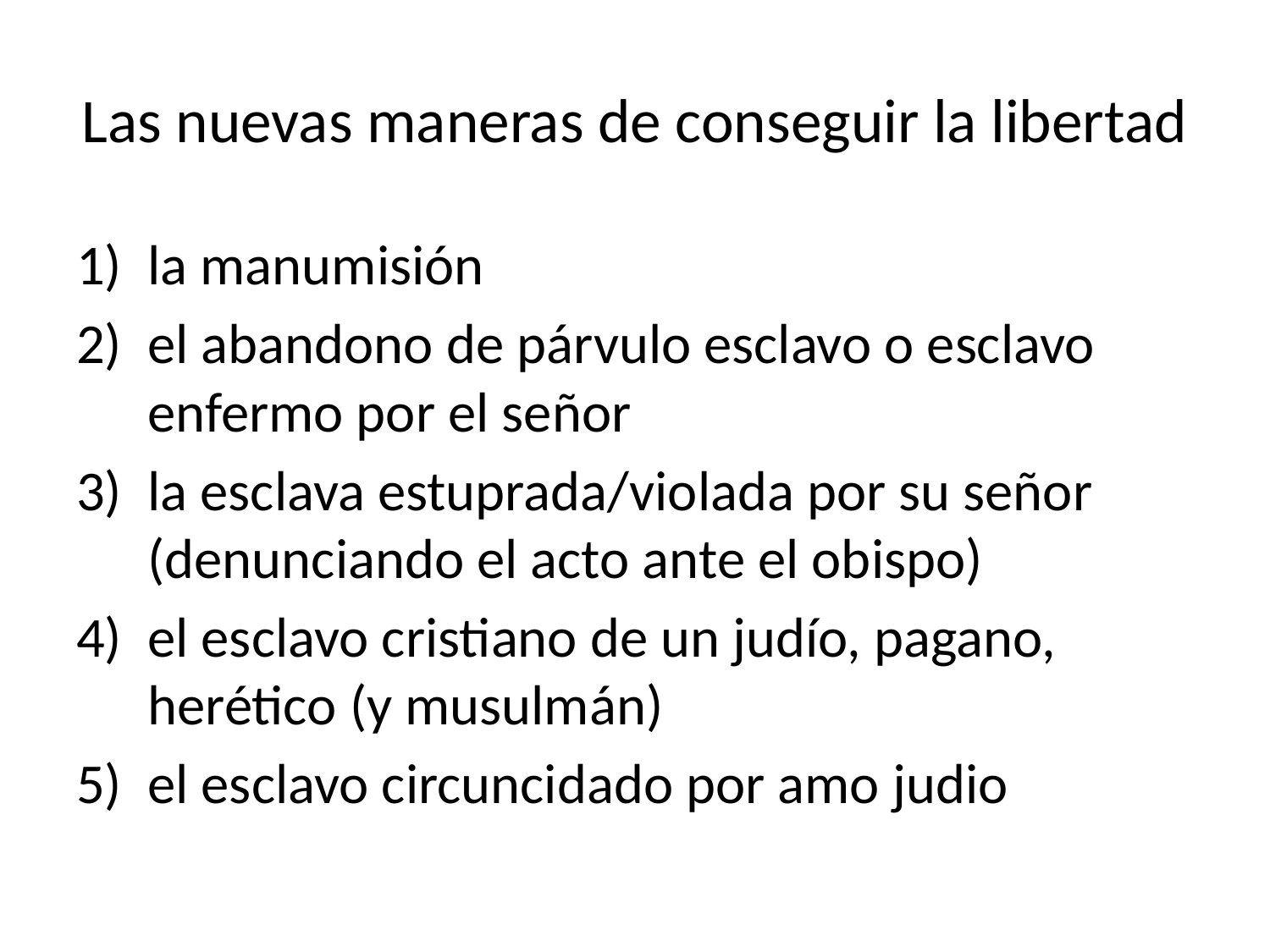

# Las nuevas maneras de conseguir la libertad
la manumisión
el abandono de párvulo esclavo o esclavo enfermo por el señor
la esclava estuprada/violada por su señor (denunciando el acto ante el obispo)
el esclavo cristiano de un judío, pagano, herético (y musulmán)
el esclavo circuncidado por amo judio